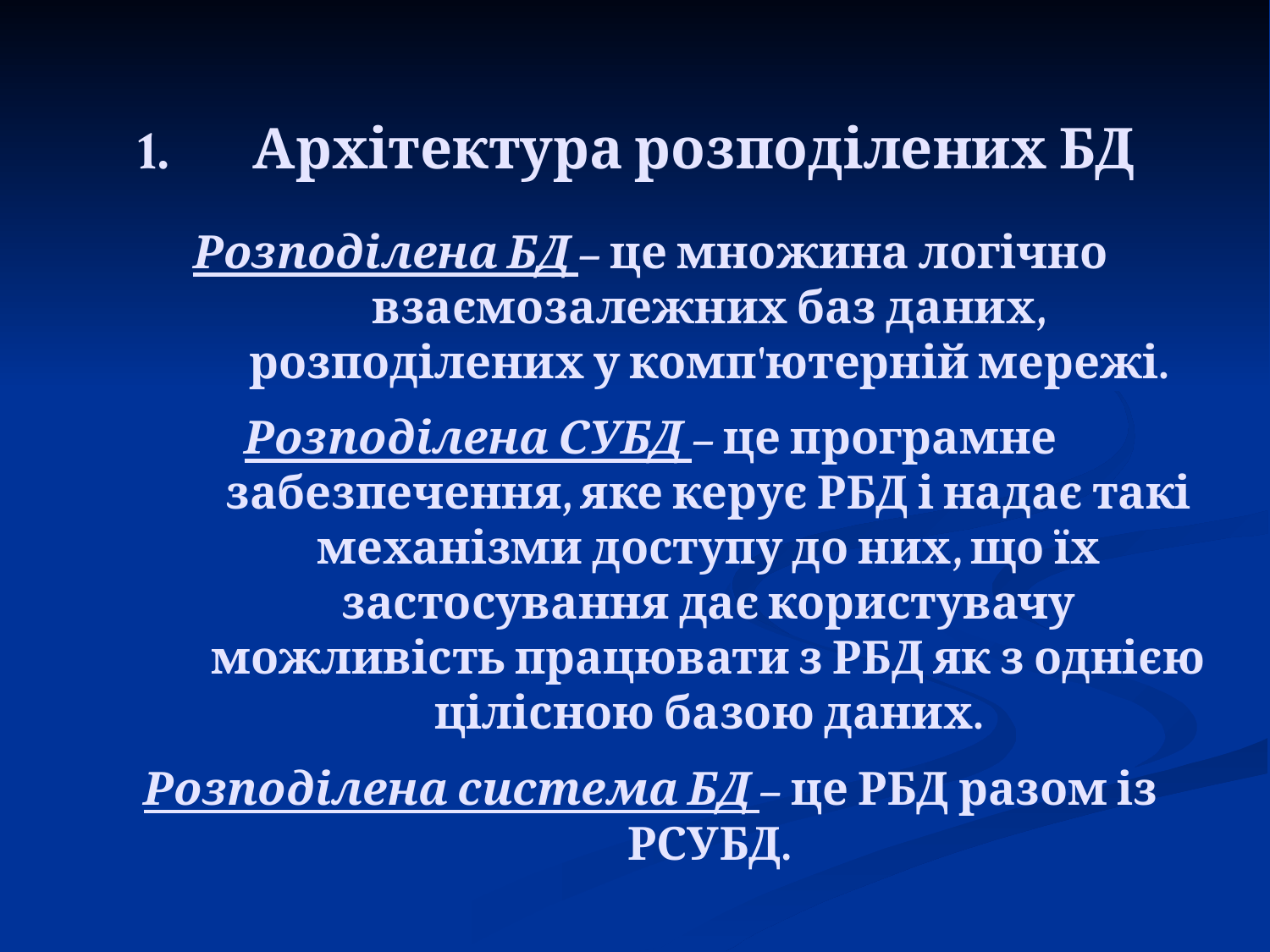

# Архітектура розподілених БД
Розподілена БД – це множина логічно взаємозалежних баз даних, розподілених у комп'ютерній мережі.

Розподілена СУБД – це програмне забезпечення, яке керує РБД і надає такі механізми доступу до них, що їх застосування дає користувачу можливість працювати з РБД як з однією цілісною базою даних.

Розподілена система БД – це РБД разом із РСУБД.